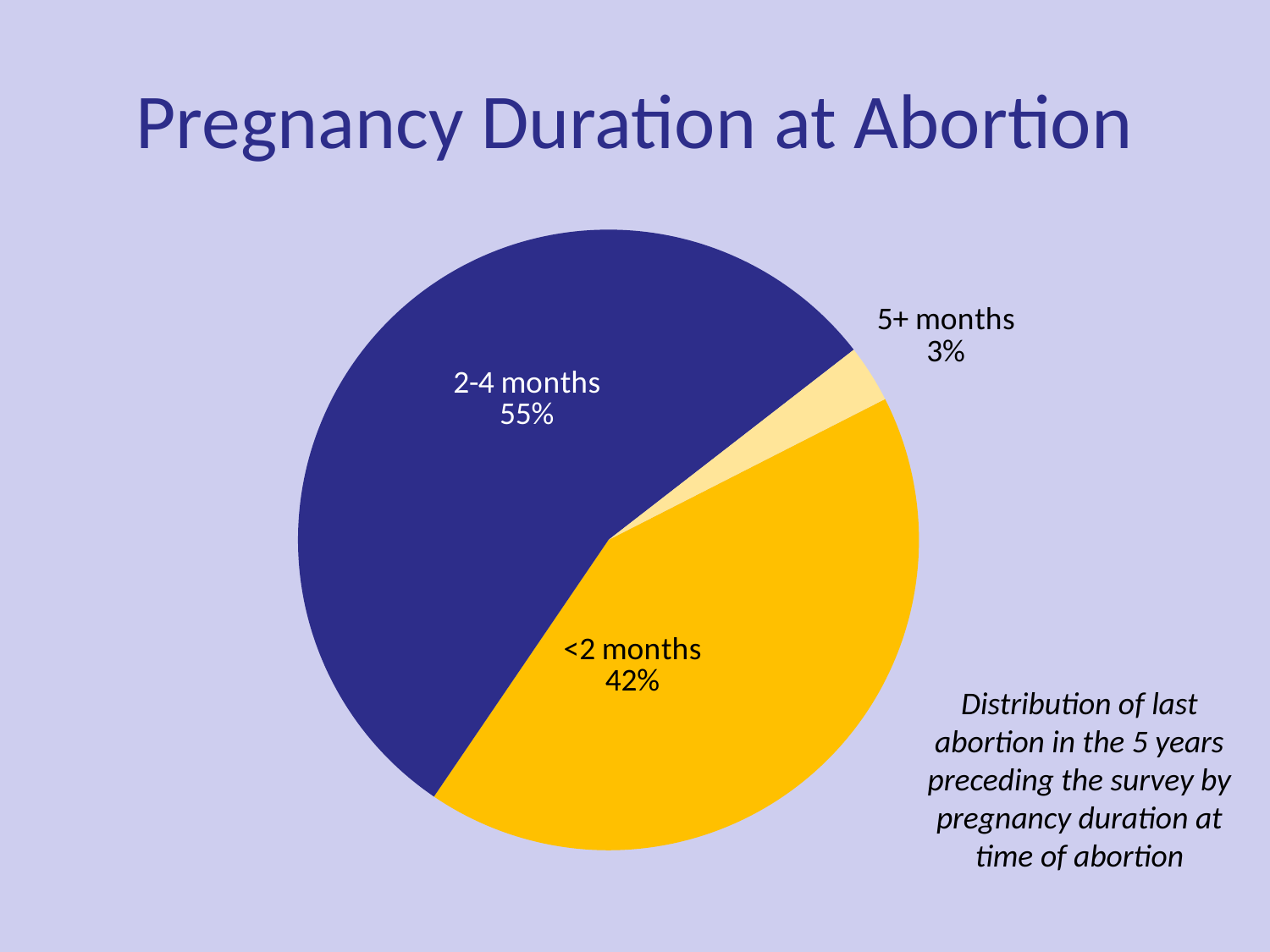

# Pregnancy Duration at Abortion

### Chart

| Category | Sales |
|---|---|
| <2 months | 42.0 |
| 2-4 months | 55.0 |
| 5+ months | 3.0 |
Distribution of last abortion in the 5 years preceding the survey by pregnancy duration at time of abortion